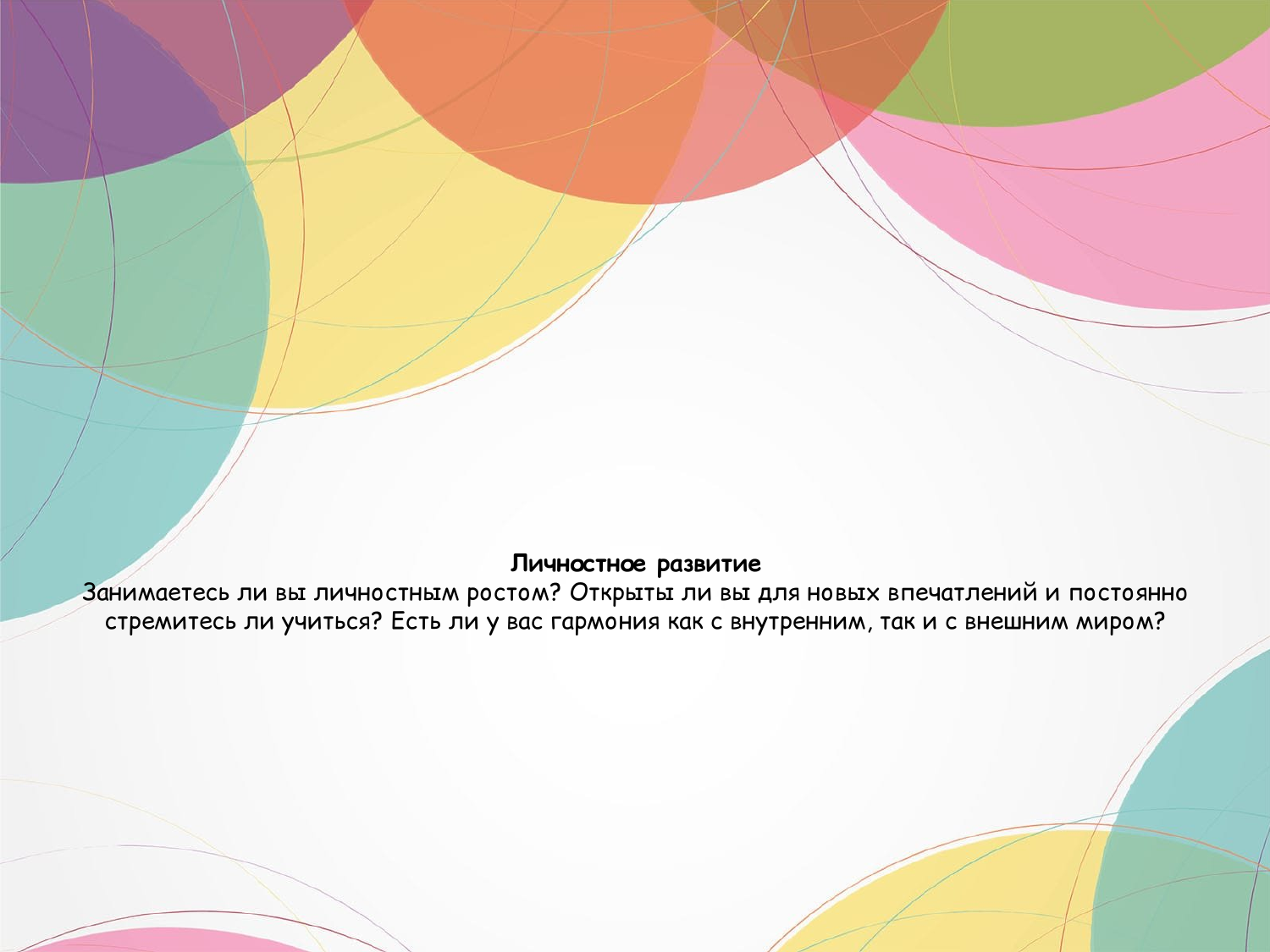

# Личностное развитие Занимаетесь ли вы личностным ростом? Открыты ли вы для новых впечатлений и постоянно стремитесь ли учиться? Есть ли у вас гармония как с внутренним, так и с внешним миром?